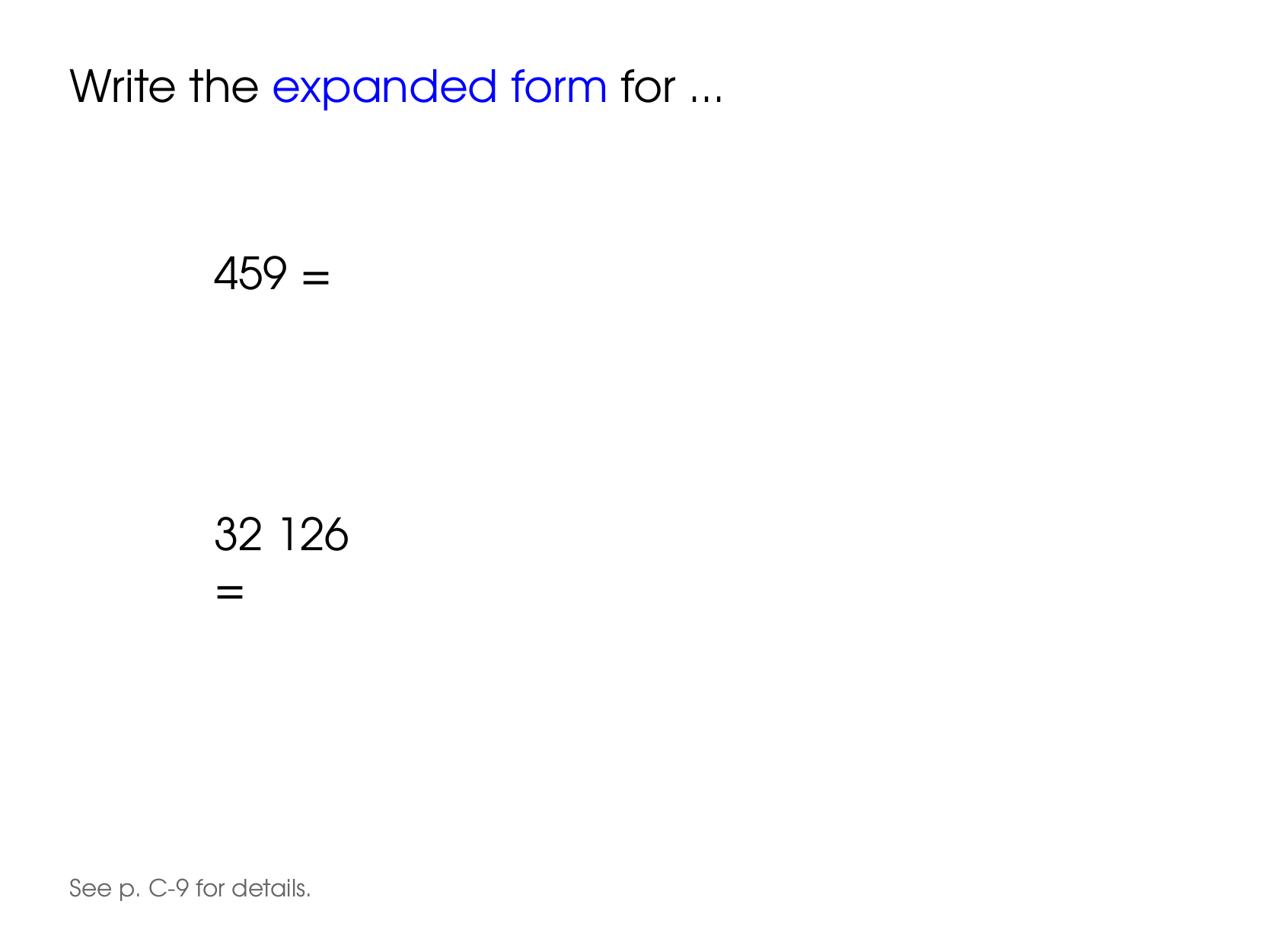

Write the expanded form for ...
459 =
32 126 =
See p. C-9 for details.